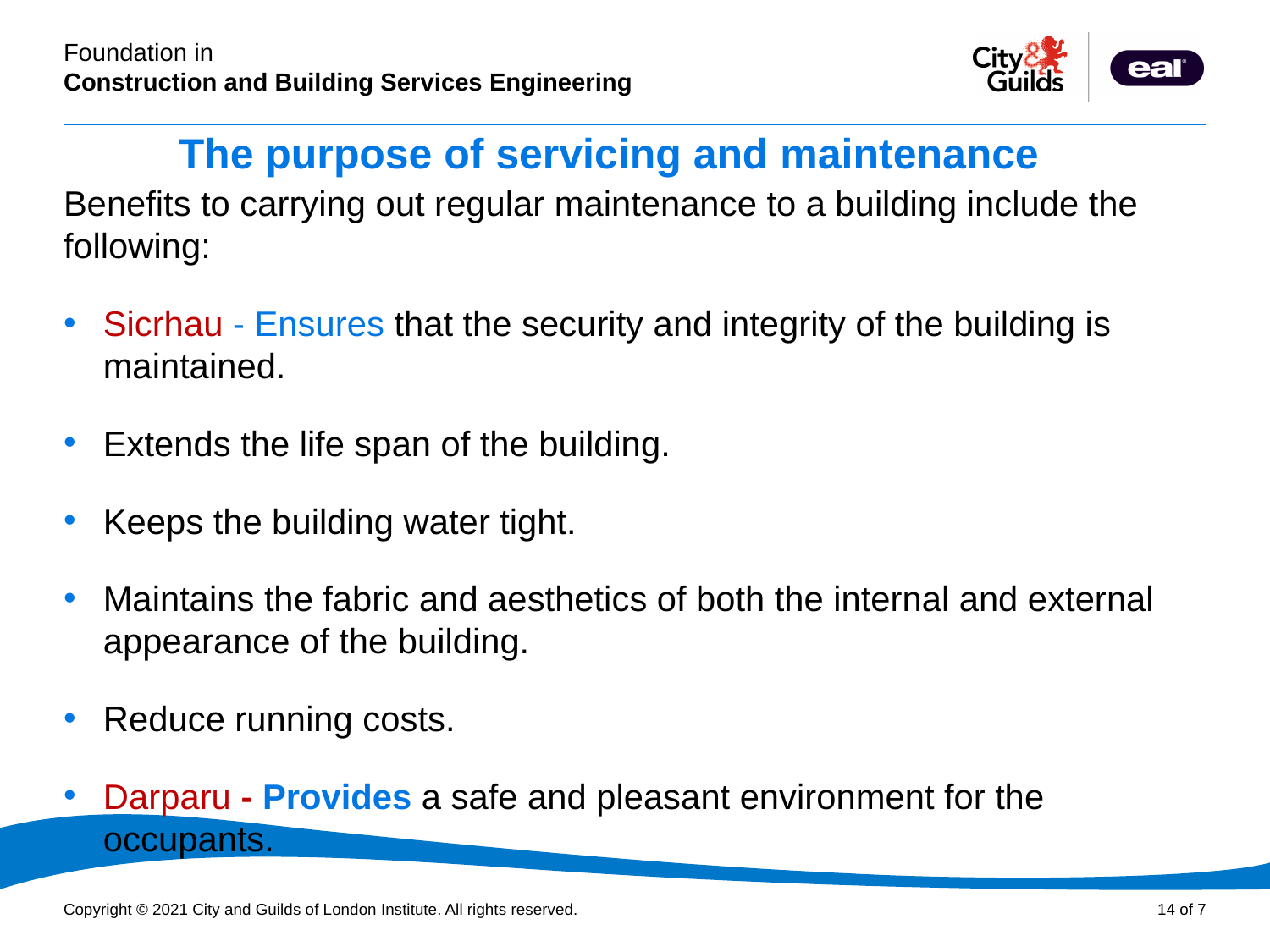

# The purpose of servicing and maintenance
Benefits to carrying out regular maintenance to a building include the following:
Sicrhau - Ensures that the security and integrity of the building is maintained.
Extends the life span of the building.
Keeps the building water tight.
Maintains the fabric and aesthetics of both the internal and external appearance of the building.
Reduce running costs.
Darparu - Provides a safe and pleasant environment for the occupants.